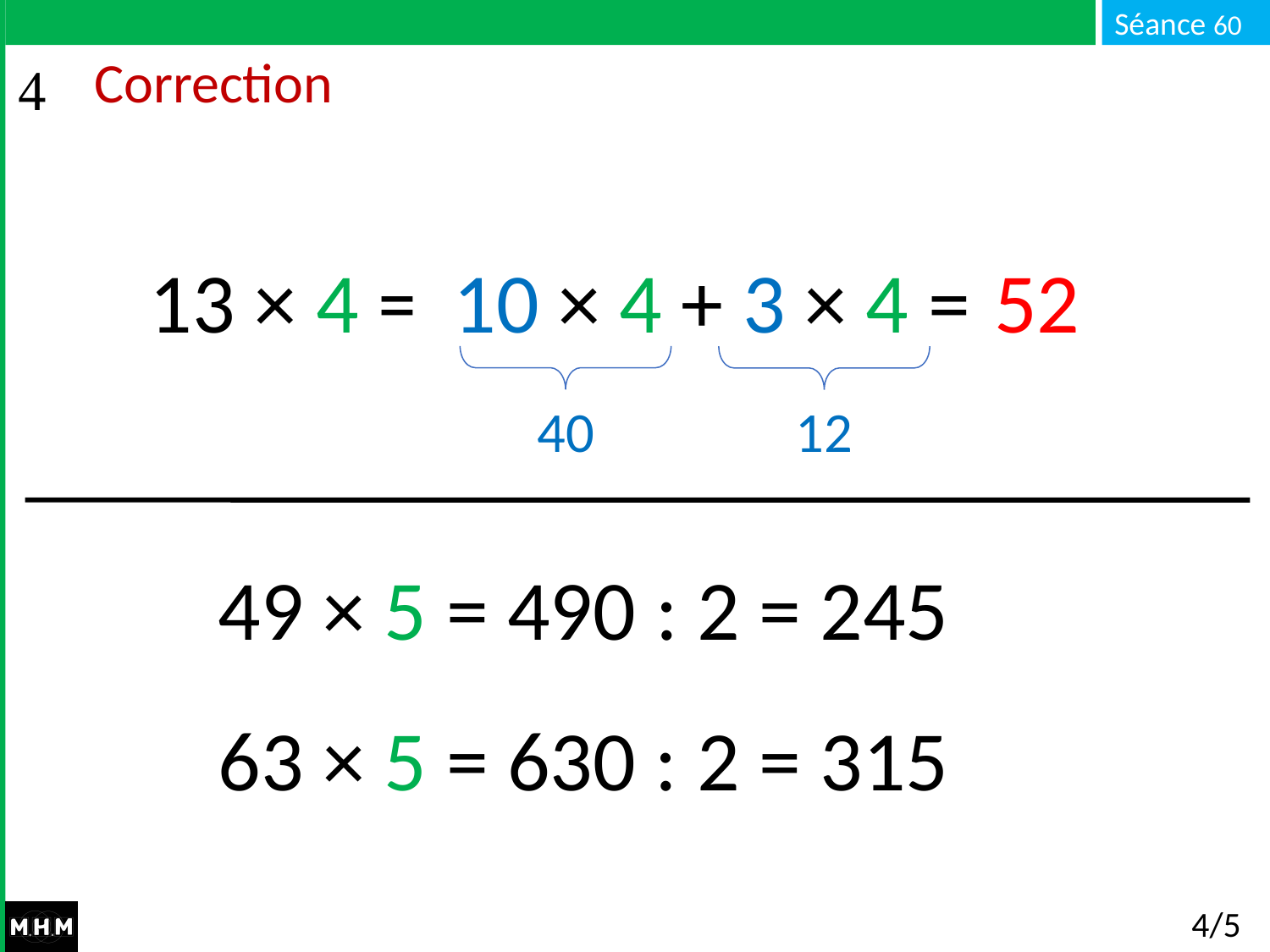

# Correction
13 × 4 = …
10 × 4 + 3 × 4 = …
52

40

12

49 × 5 = 490 : 2 = 245
63 × 5 = 630 : 2 = 315
4/5